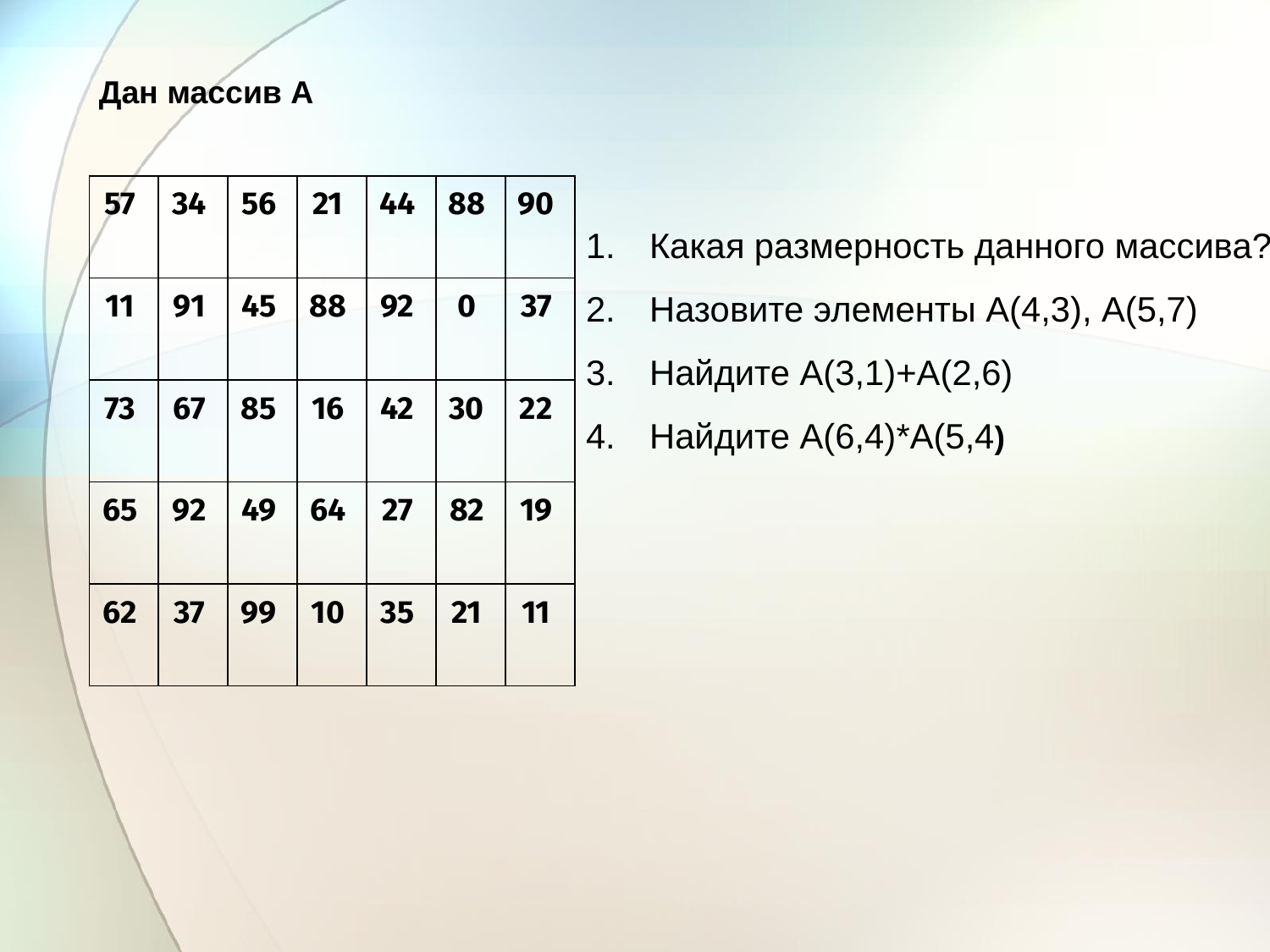

Дан массив А
| 57 | 34 | 56 | 21 | 44 | 88 | 90 |
| --- | --- | --- | --- | --- | --- | --- |
| 11 | 91 | 45 | 88 | 92 | 0 | 37 |
| 73 | 67 | 85 | 16 | 42 | 30 | 22 |
| 65 | 92 | 49 | 64 | 27 | 82 | 19 |
| 62 | 37 | 99 | 10 | 35 | 21 | 11 |
Какая размерность данного массива?
Назовите элементы А(4,3), А(5,7)
Найдите А(3,1)+А(2,6)
Найдите А(6,4)*А(5,4)